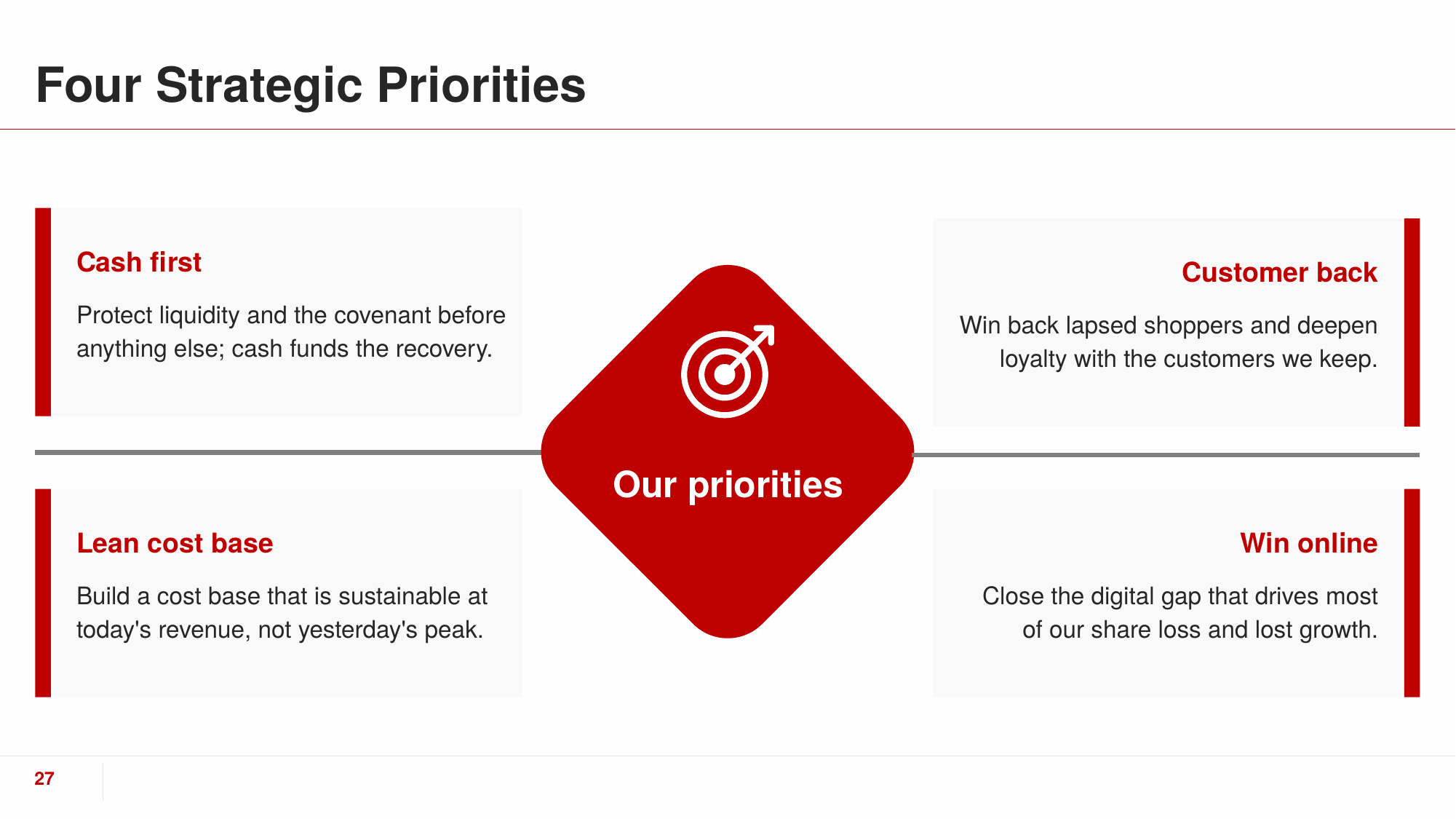

# Four Strategic Priorities

Cash first
Protect liquidity and the covenant before anything else; cash funds the recovery.

Customer back
Win back lapsed shoppers and deepen loyalty with the customers we keep.

Our priorities

Lean cost base
Build a cost base that is sustainable at today's revenue, not yesterday's peak.
Win online
Close the digital gap that drives most of our share loss and lost growth.
27